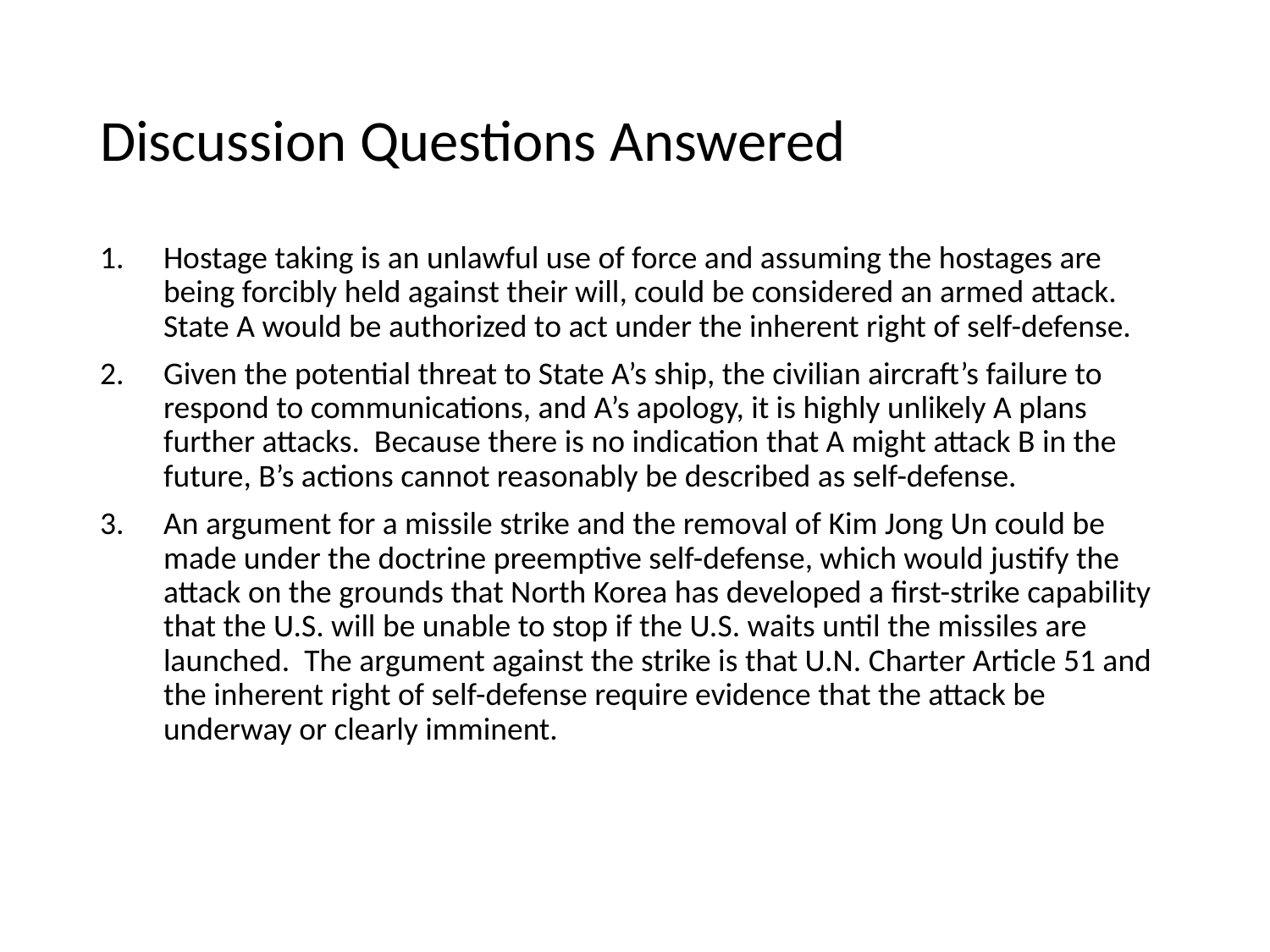

# Discussion Questions Answered
Hostage taking is an unlawful use of force and assuming the hostages are being forcibly held against their will, could be considered an armed attack.  State A would be authorized to act under the inherent right of self-defense.
Given the potential threat to State A’s ship, the civilian aircraft’s failure to respond to communications, and A’s apology, it is highly unlikely A plans further attacks.  Because there is no indication that A might attack B in the future, B’s actions cannot reasonably be described as self-defense.
An argument for a missile strike and the removal of Kim Jong Un could be made under the doctrine preemptive self-defense, which would justify the attack on the grounds that North Korea has developed a first-strike capability that the U.S. will be unable to stop if the U.S. waits until the missiles are launched.  The argument against the strike is that U.N. Charter Article 51 and the inherent right of self-defense require evidence that the attack be underway or clearly imminent.